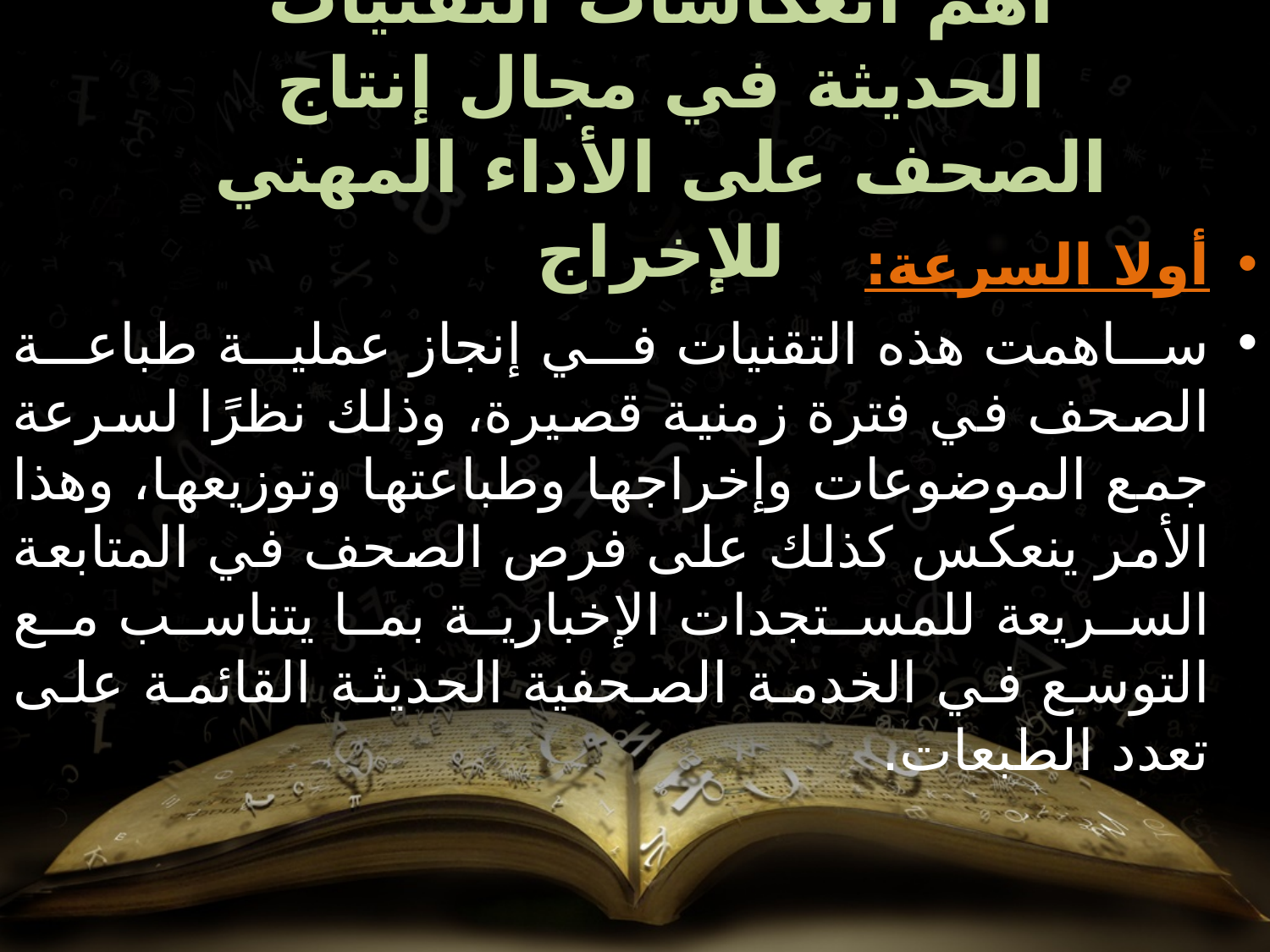

# أهم انعكاسات التقنيات الحديثة في مجال إنتاج الصحف على الأداء المهني للإخراج
أولا السرعة:
ساهمت هذه التقنيات في إنجاز عملية طباعة الصحف في فترة زمنية قصيرة، وذلك نظرًا لسرعة جمع الموضوعات وإخراجها وطباعتها وتوزيعها، وهذا الأمر ينعكس كذلك على فرص الصحف في المتابعة السريعة للمستجدات الإخبارية بما يتناسب مع التوسع في الخدمة الصحفية الحديثة القائمة على تعدد الطبعات.